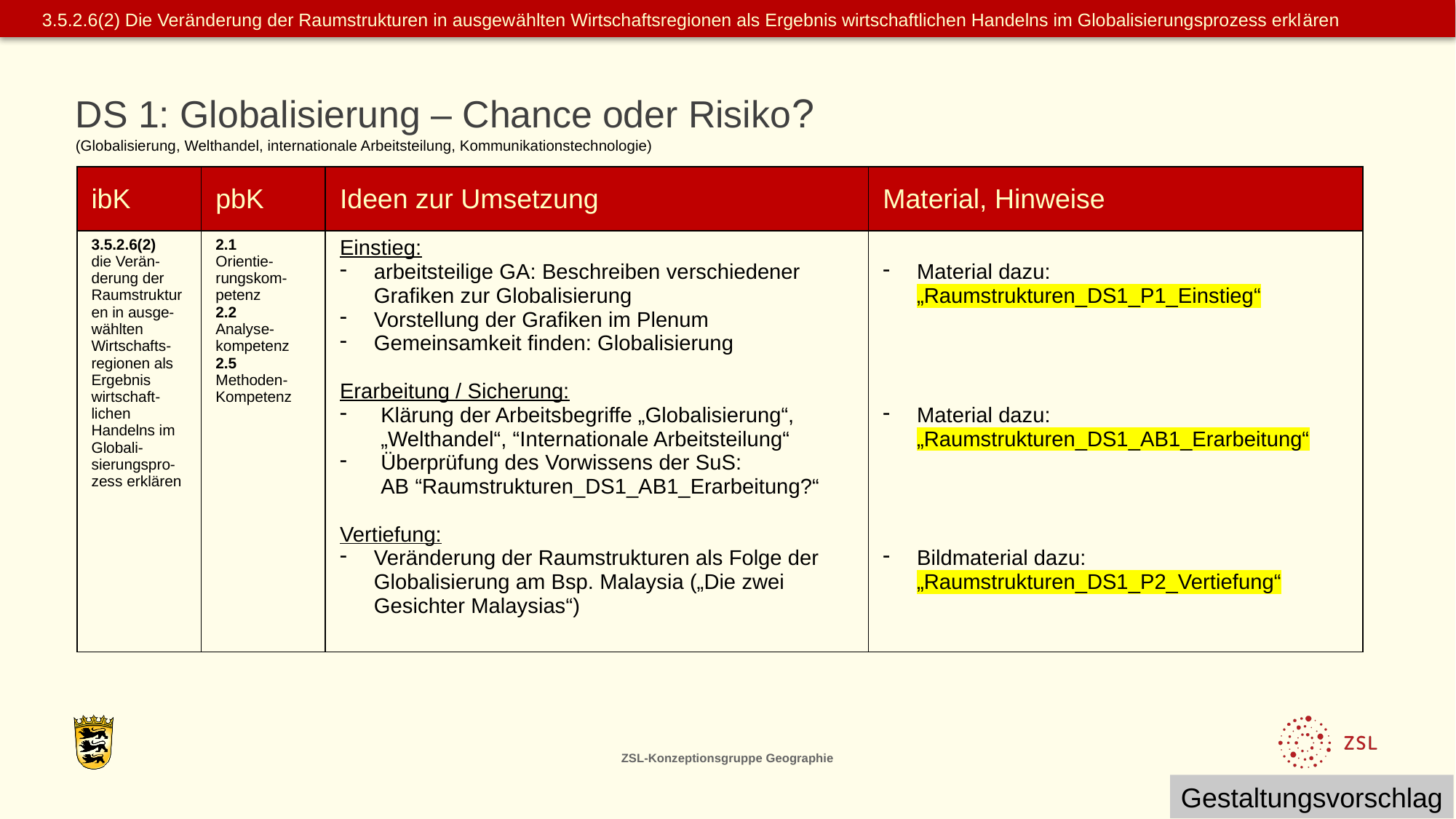

3.5.2.6(2) Die Veränderung der Raumstrukturen in ausgewählten Wirtschaftsregionen als Ergebnis wirtschaftlichen Handelns im Globalisierungsprozess erklären
DS 1: Globalisierung – Chance oder Risiko?
(Globalisierung, Welthandel, internationale Arbeitsteilung, Kommunikationstechnologie)
| ibK | pbK | Ideen zur Umsetzung | Material, Hinweise |
| --- | --- | --- | --- |
| 3.5.2.6(2) die Verän-derung der Raumstrukturen in ausge-wählten Wirtschafts-regionen als Ergebnis wirtschaft-lichen Handelns im Globali-sierungspro-zess erklären | 2.1 Orientie-rungskom-petenz 2.2 Analyse-kompetenz 2.5 Methoden- Kompetenz | Einstieg: arbeitsteilige GA: Beschreiben verschiedener Grafiken zur Globalisierung Vorstellung der Grafiken im Plenum Gemeinsamkeit finden: Globalisierung Erarbeitung / Sicherung: Klärung der Arbeitsbegriffe „Globalisierung“, „Welthandel“, “Internationale Arbeitsteilung“ Überprüfung des Vorwissens der SuS: AB “Raumstrukturen\_DS1\_AB1\_Erarbeitung?“ Vertiefung: Veränderung der Raumstrukturen als Folge der Globalisierung am Bsp. Malaysia („Die zwei Gesichter Malaysias“) | Material dazu: „Raumstrukturen\_DS1\_P1\_Einstieg“ Material dazu: „Raumstrukturen\_DS1\_AB1\_Erarbeitung“ Bildmaterial dazu: „Raumstrukturen\_DS1\_P2\_Vertiefung“ |
ZSL-Konzeptionsgruppe Geographie
Gestaltungsvorschlag